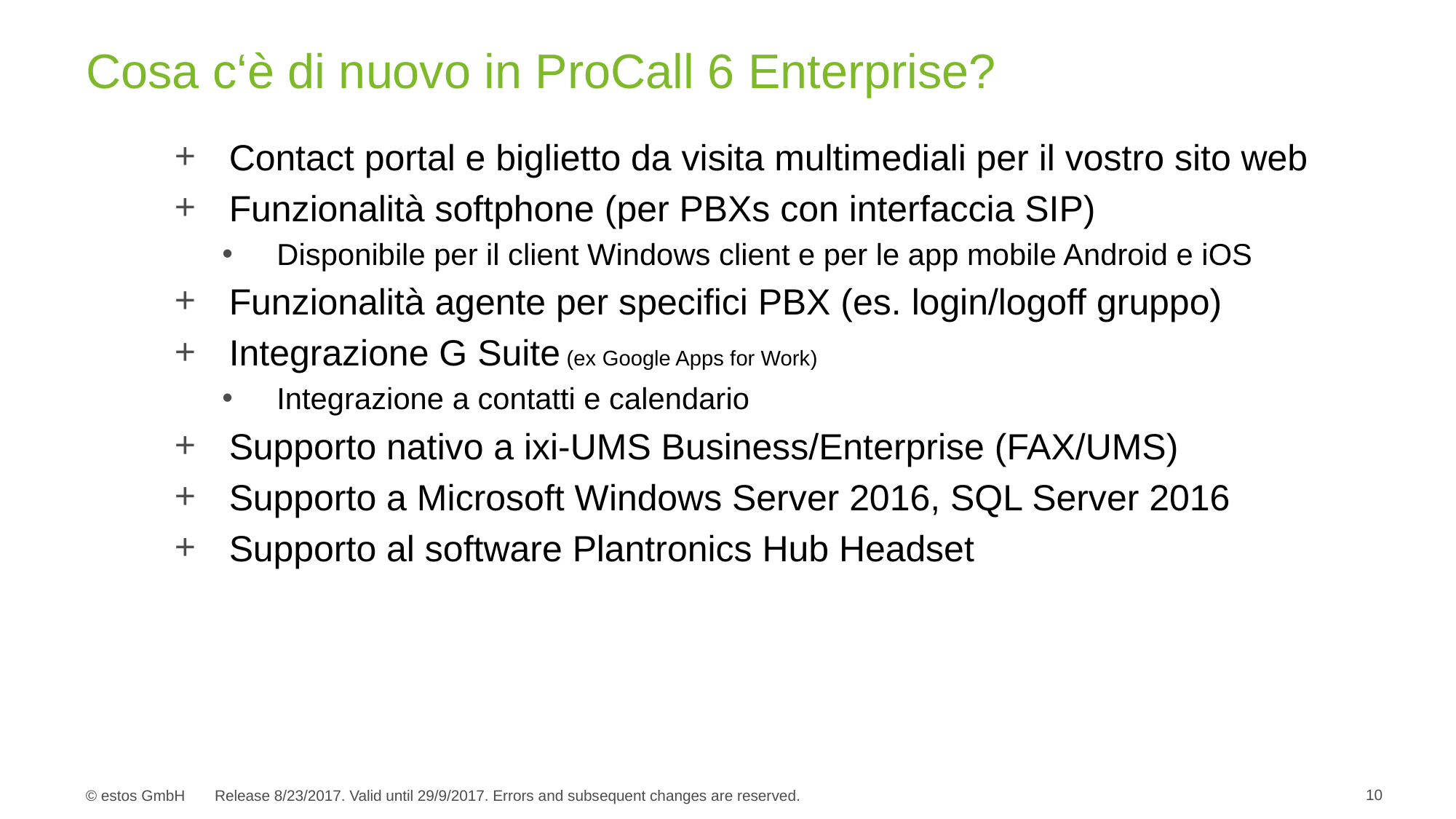

# Cosa c‘è di nuovo in ProCall 6 Enterprise?
Contact portal e biglietto da visita multimediali per il vostro sito web
Funzionalità softphone (per PBXs con interfaccia SIP)
Disponibile per il client Windows client e per le app mobile Android e iOS
Funzionalità agente per specifici PBX (es. login/logoff gruppo)
Integrazione G Suite (ex Google Apps for Work)
Integrazione a contatti e calendario
Supporto nativo a ixi-UMS Business/Enterprise (FAX/UMS)
Supporto a Microsoft Windows Server 2016, SQL Server 2016
Supporto al software Plantronics Hub Headset

© estos GmbH
Release 8/23/2017. Valid until 29/9/2017. Errors and subsequent changes are reserved.
10